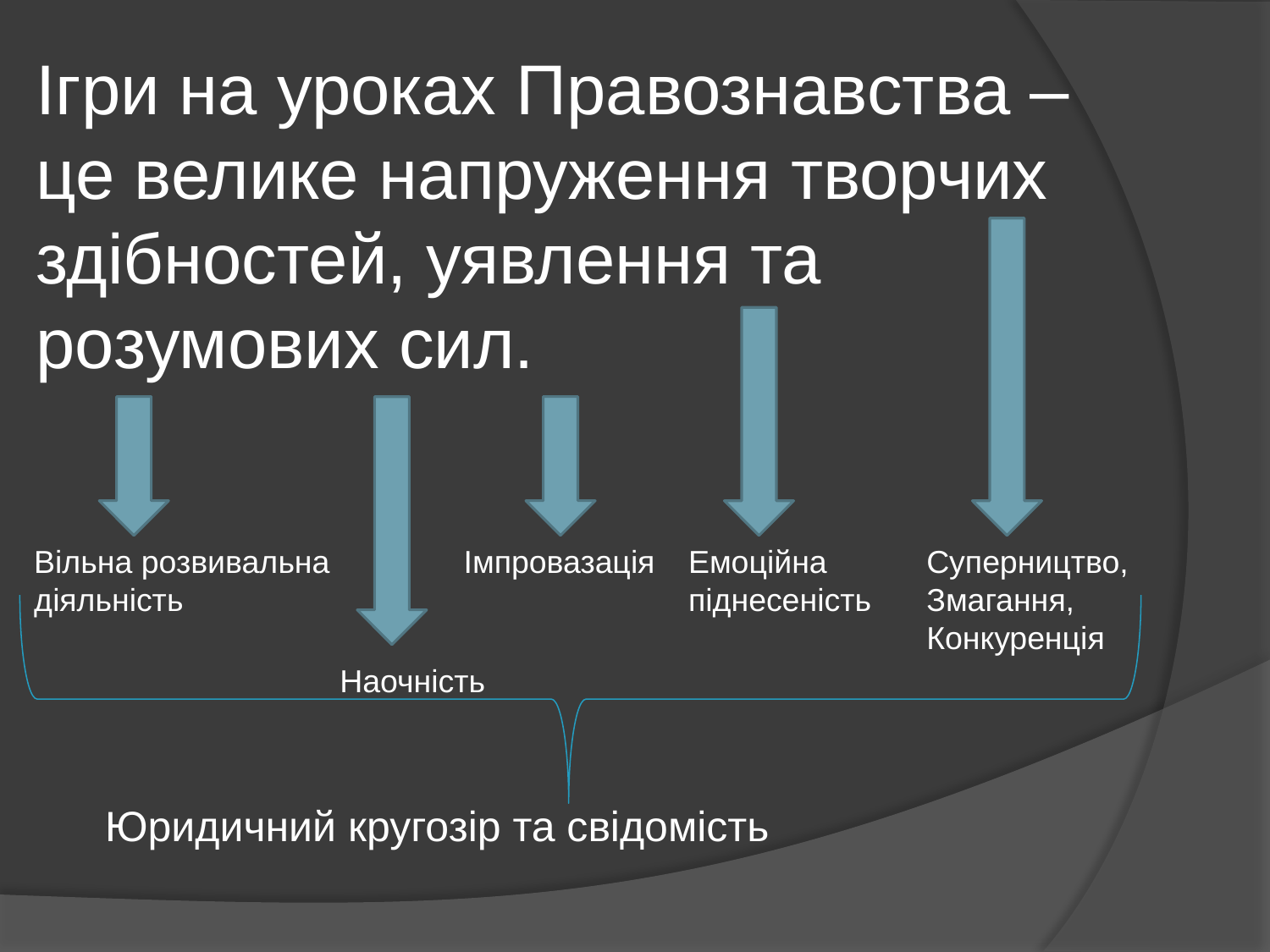

# Ігри на уроках Правознавства – це велике напруження творчих здібностей, уявлення та розумових сил.

Вільна розвивальна
діяльність
Імпровазація
Емоційна
піднесеність
Суперництво,
Змагання,
Конкуренція
 Наочність
Юридичний кругозір та свідомість